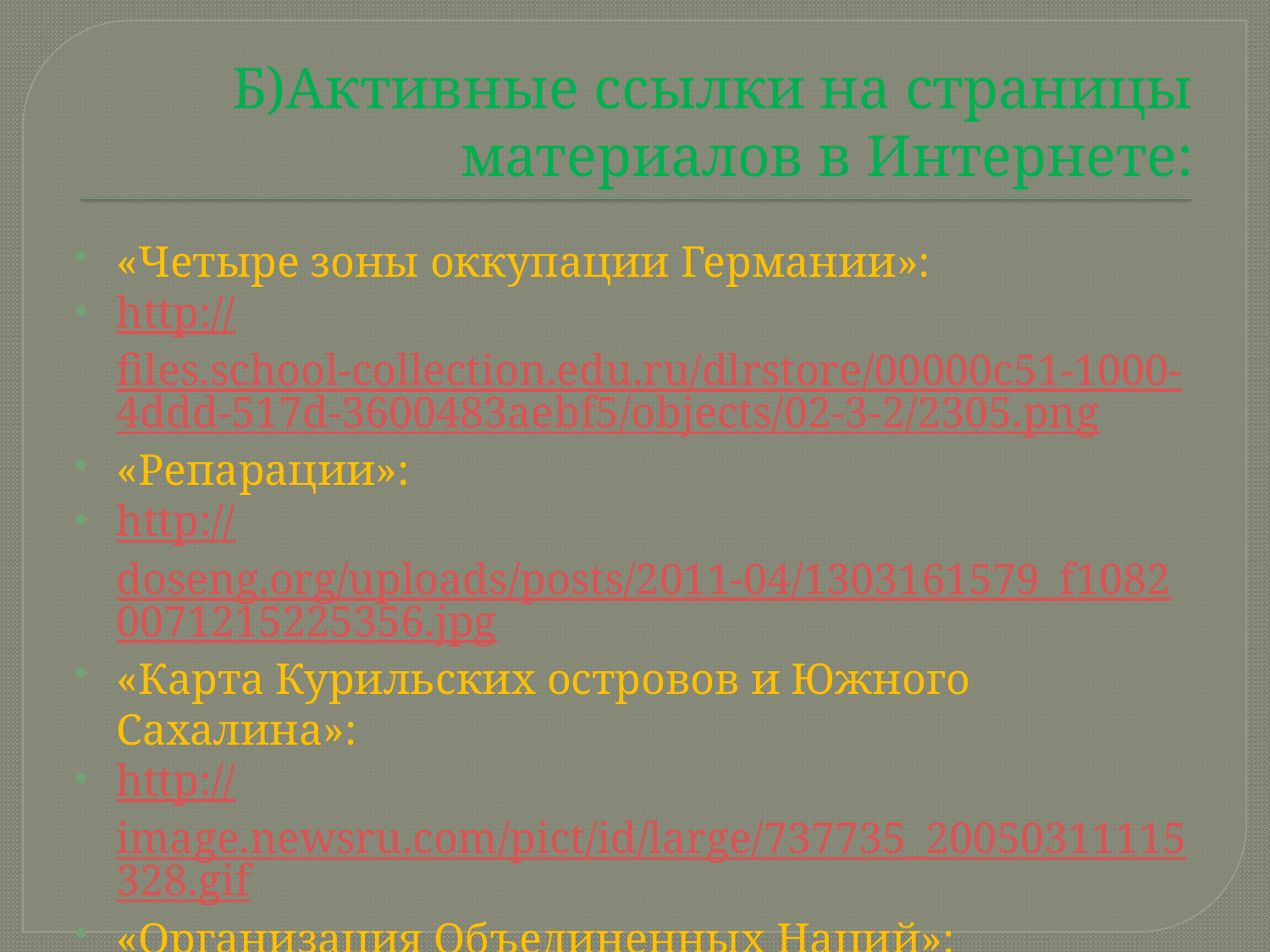

# Б)Активные ссылки на страницы материалов в Интернете:
«Четыре зоны оккупации Германии»:
http://files.school-collection.edu.ru/dlrstore/00000c51-1000-4ddd-517d-3600483aebf5/objects/02-3-2/2305.png
«Репарации»:
http://doseng.org/uploads/posts/2011-04/1303161579_f10820071215225356.jpg
«Карта Курильских островов и Южного Сахалина»:
http://image.newsru.com/pict/id/large/737735_20050311115328.gif
«Организация Объединенных Наций»:
https://pbs.twimg.com/profile_images/416235486793830402/00rFjMlS_400x400.jpeg